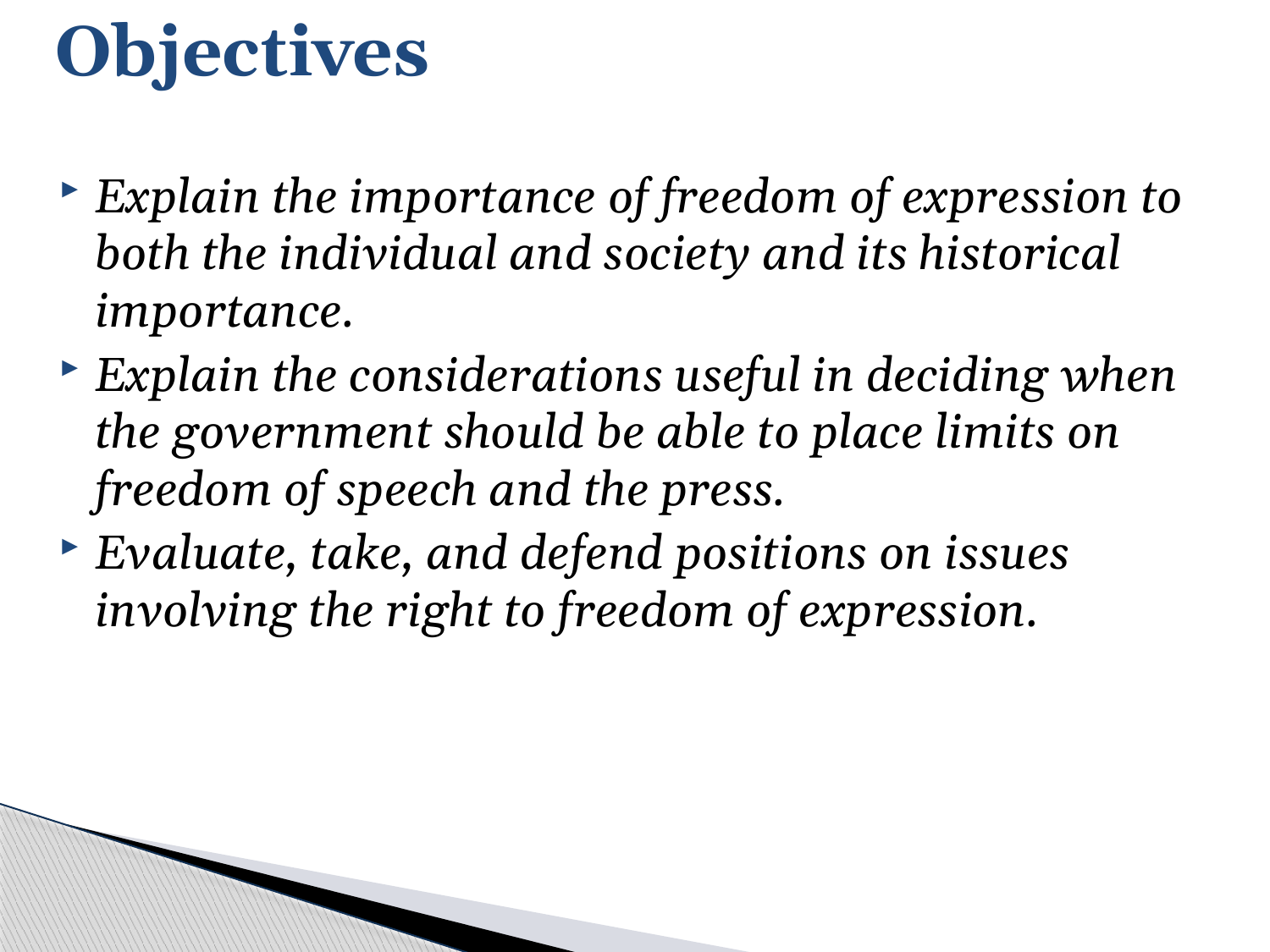

# Objectives
Explain the importance of freedom of expression to both the individual and society and its historical importance.
Explain the considerations useful in deciding when the government should be able to place limits on freedom of speech and the press.
Evaluate, take, and defend positions on issues involving the right to freedom of expression.